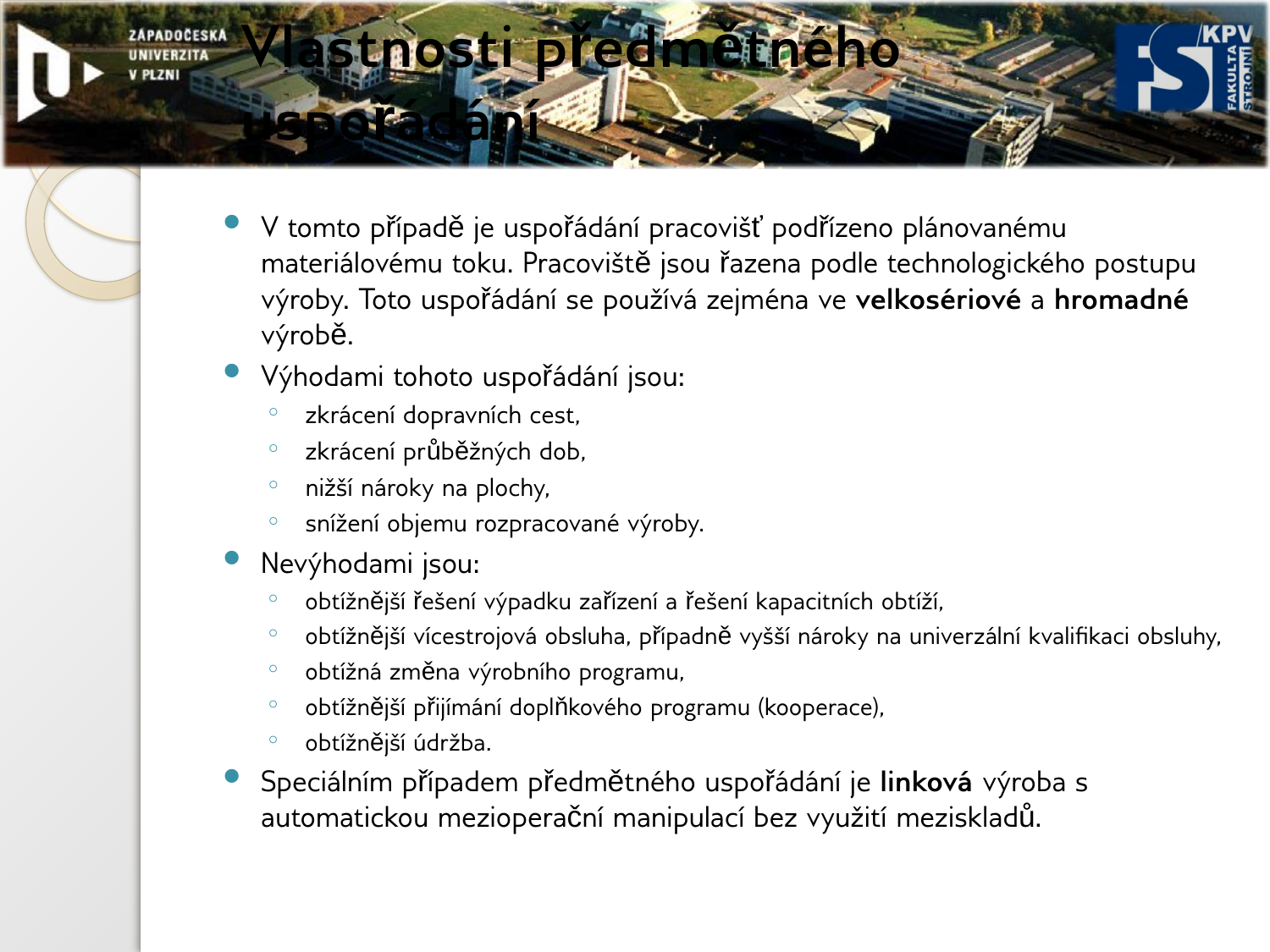

# Vlastnosti předmětného uspořádání
V tomto případě je uspořádání pracovišť podřízeno plánovanému materiálovému toku. Pracoviště jsou řazena podle technologického postupu výroby. Toto uspořádání se používá zejména ve velkosériové a hromadné výrobě.
Výhodami tohoto uspořádání jsou:
 zkrácení dopravních cest,
 zkrácení průběžných dob,
 nižší nároky na plochy,
 snížení objemu rozpracované výroby.
Nevýhodami jsou:
 obtížnější řešení výpadku zařízení a řešení kapacitních obtíží,
 obtížnější vícestrojová obsluha, případně vyšší nároky na univerzální kvalifikaci obsluhy,
 obtížná změna výrobního programu,
 obtížnější přijímání doplňkového programu (kooperace),
 obtížnější údržba.
Speciálním případem předmětného uspořádání je linková výroba s automatickou mezioperační manipulací bez využití meziskladů.